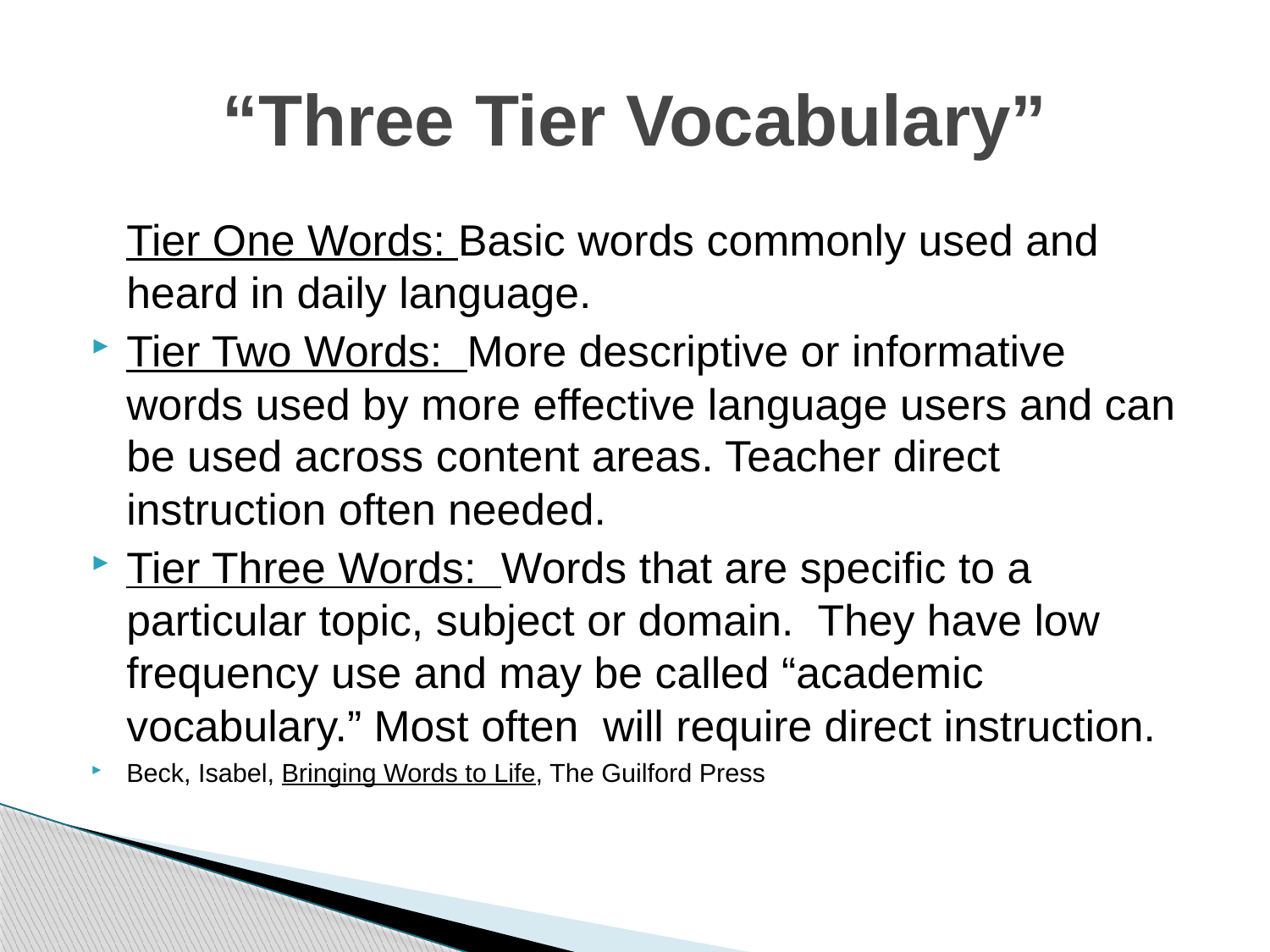

# “Three Tier Vocabulary”
	Tier One Words: Basic words commonly used and heard in daily language.
Tier Two Words:  More descriptive or informative words used by more effective language users and can be used across content areas. Teacher direct instruction often needed.
Tier Three Words:  Words that are specific to a particular topic, subject or domain.  They have low frequency use and may be called “academic vocabulary.” Most often  will require direct instruction.
Beck, Isabel, Bringing Words to Life, The Guilford Press